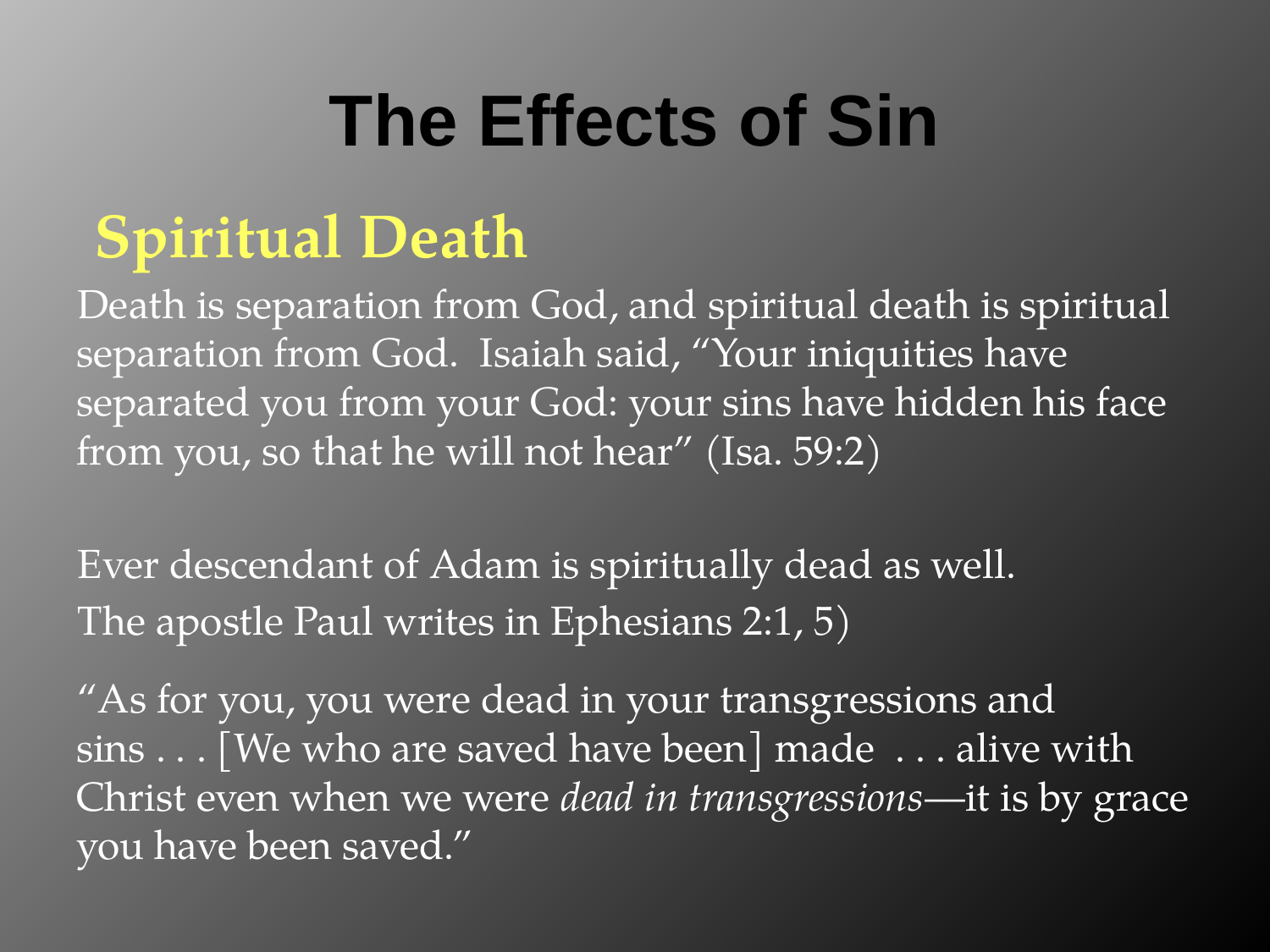

# The Effects of Sin
Spiritual Death
Death is separation from God, and spiritual death is spiritual separation from God.  Isaiah said, “Your iniquities have separated you from your God: your sins have hidden his face from you, so that he will not hear” (Isa. 59:2)

Ever descendant of Adam is spiritually dead as well.
The apostle Paul writes in Ephesians 2:1, 5)

“As for you, you were dead in your transgressions and sins . . . [We who are saved have been] made  . . . alive with Christ even when we were dead in transgressions—it is by grace you have been saved.”